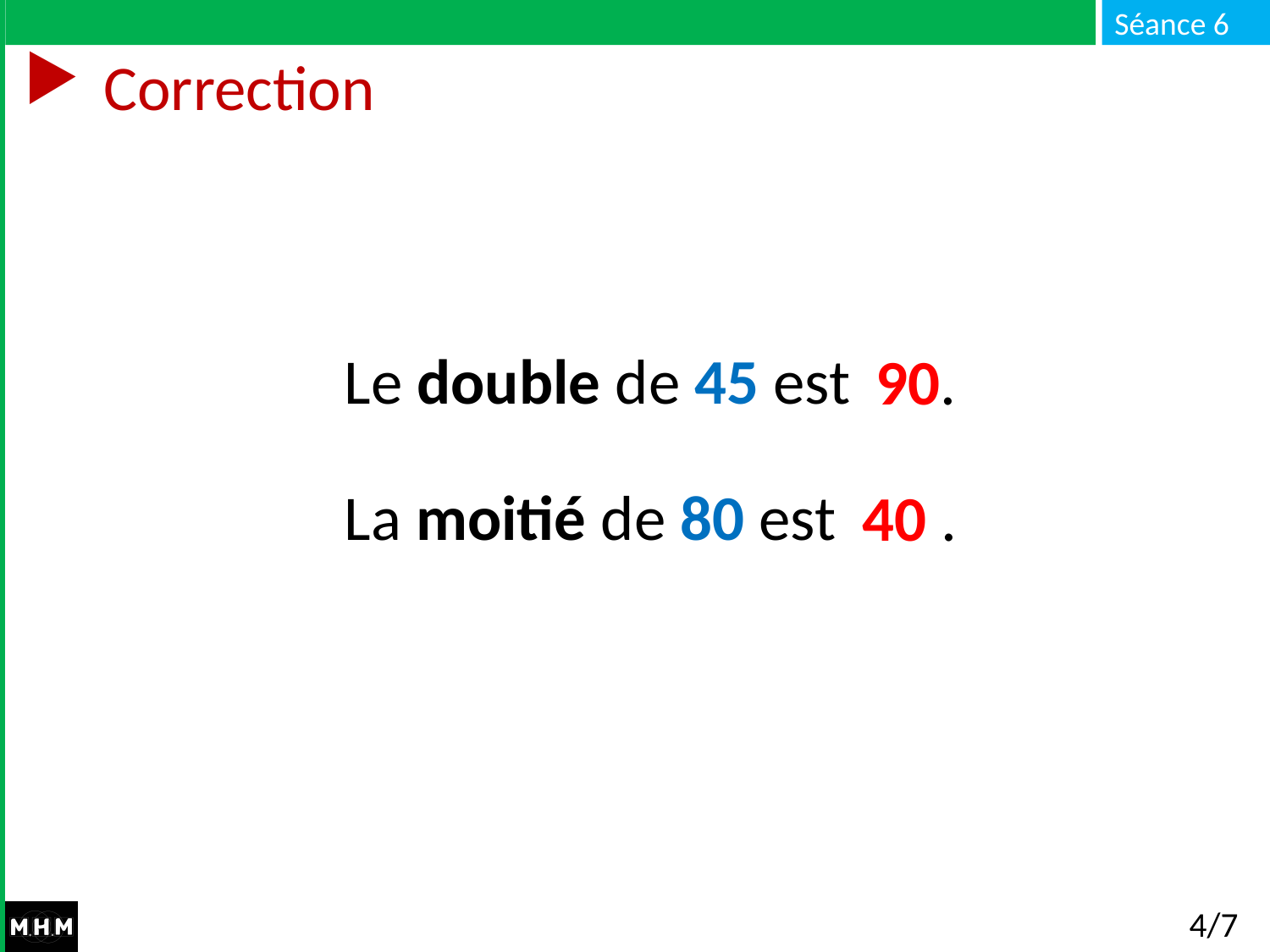

# Correction
Le double de 45 est …

La moitié de 80 est …
90.
40 .
4/7